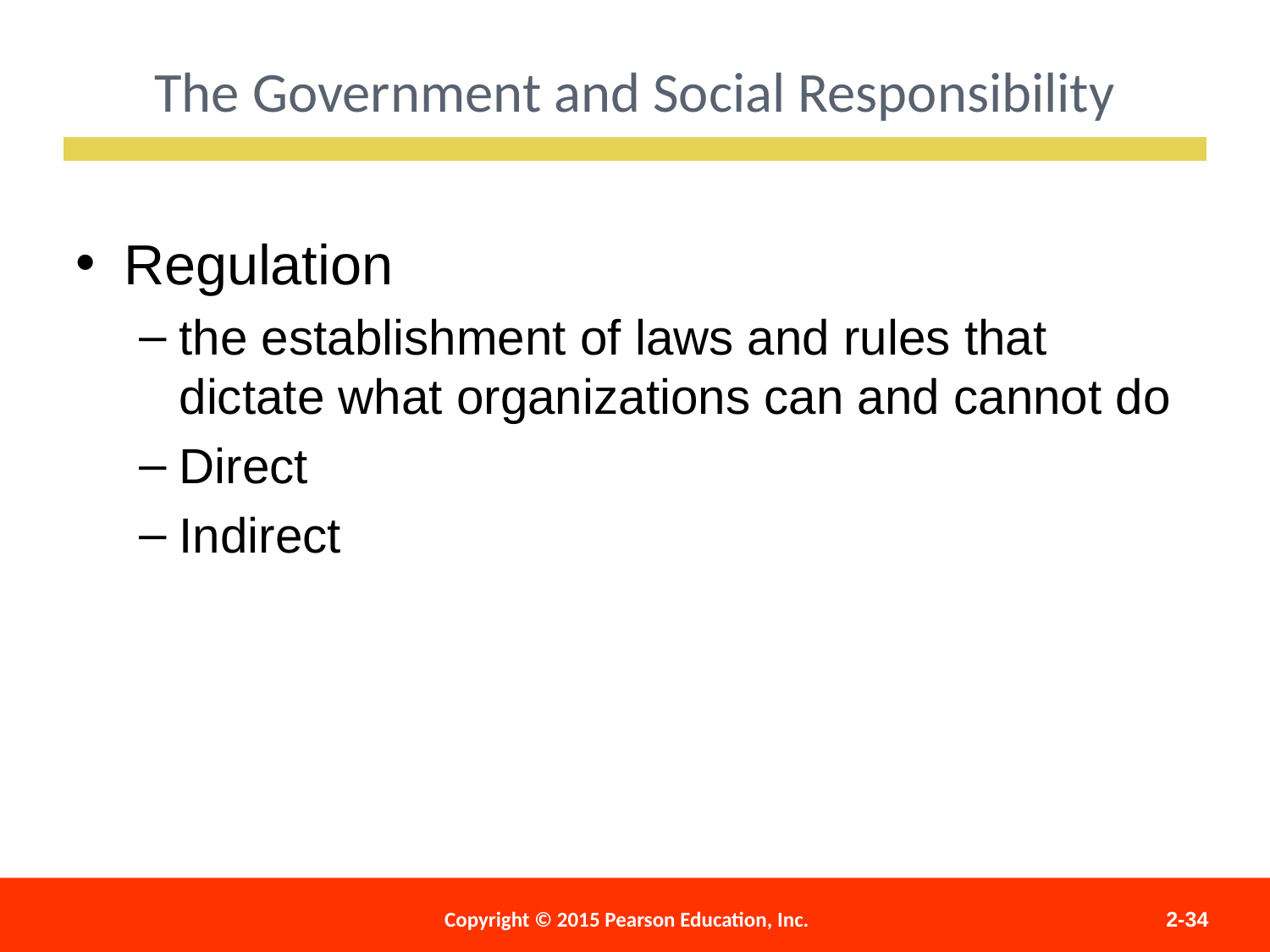

The Government and Social Responsibility
Regulation
the establishment of laws and rules that dictate what organizations can and cannot do
Direct
Indirect